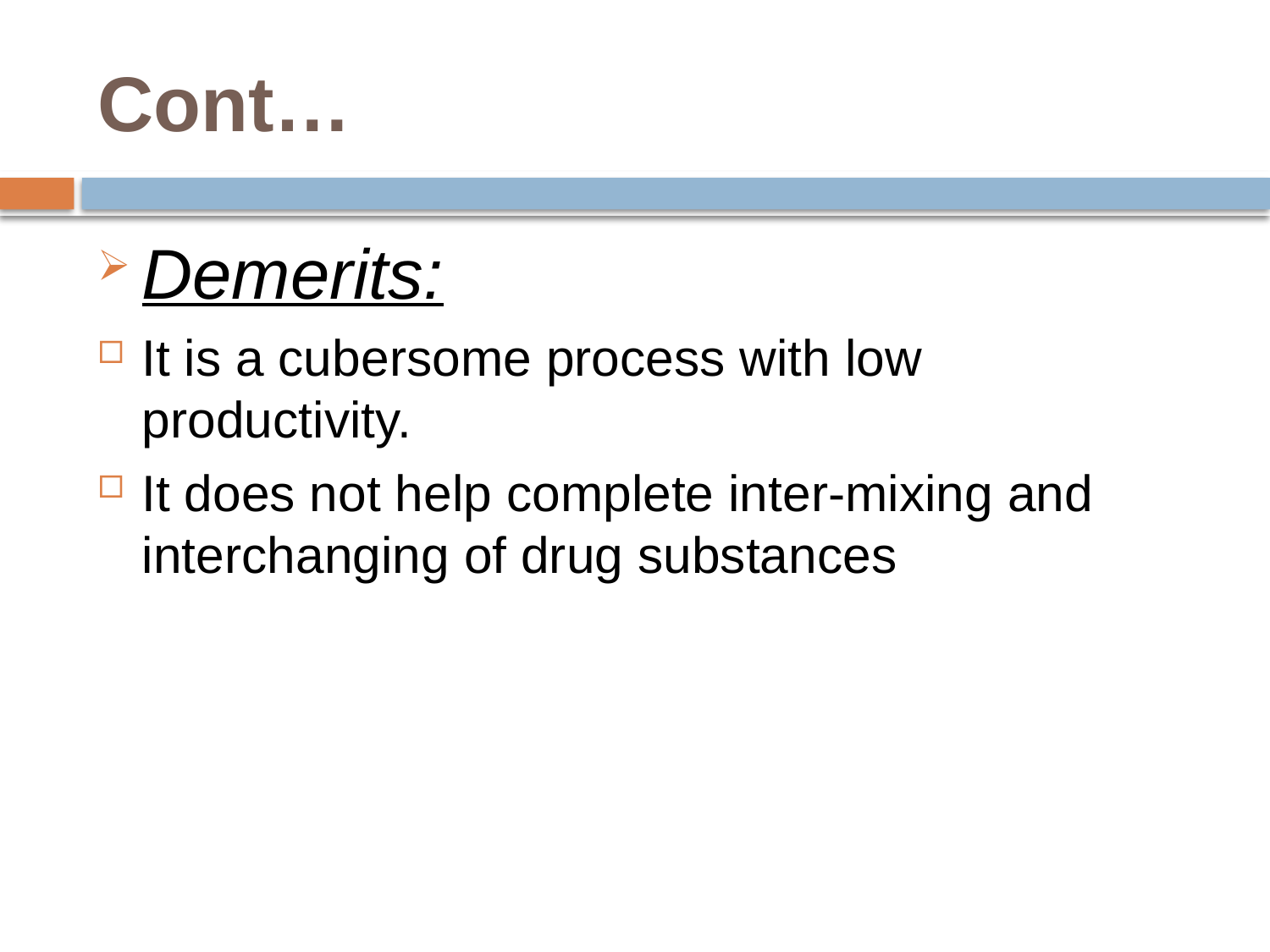

# Cont…
Demerits:
It is a cubersome process with low productivity.
It does not help complete inter-mixing and interchanging of drug substances